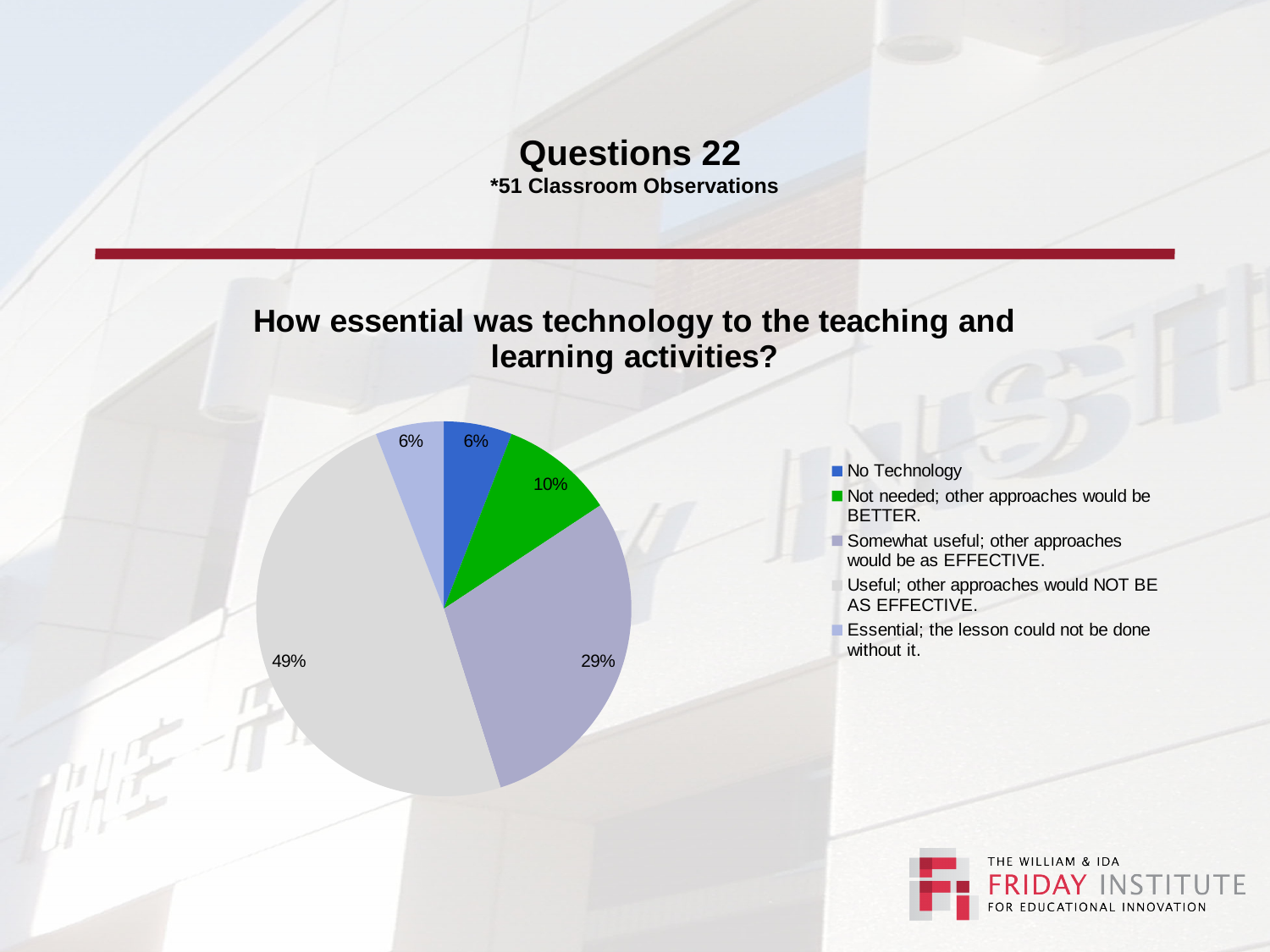

# Questions 22 *51 Classroom Observations

### Chart: How essential was technology to the teaching and learning activities?

| Category |  |
|---|---|
| No Technology | 0.059000000000000004 |
| Not needed; other approaches would be BETTER. | 0.098 |
| Somewhat useful; other approaches would be as EFFECTIVE. | 0.294 |
| Useful; other approaches would NOT BE AS EFFECTIVE. | 0.49 |
| Essential; the lesson could not be done without it. | 0.059000000000000004 |